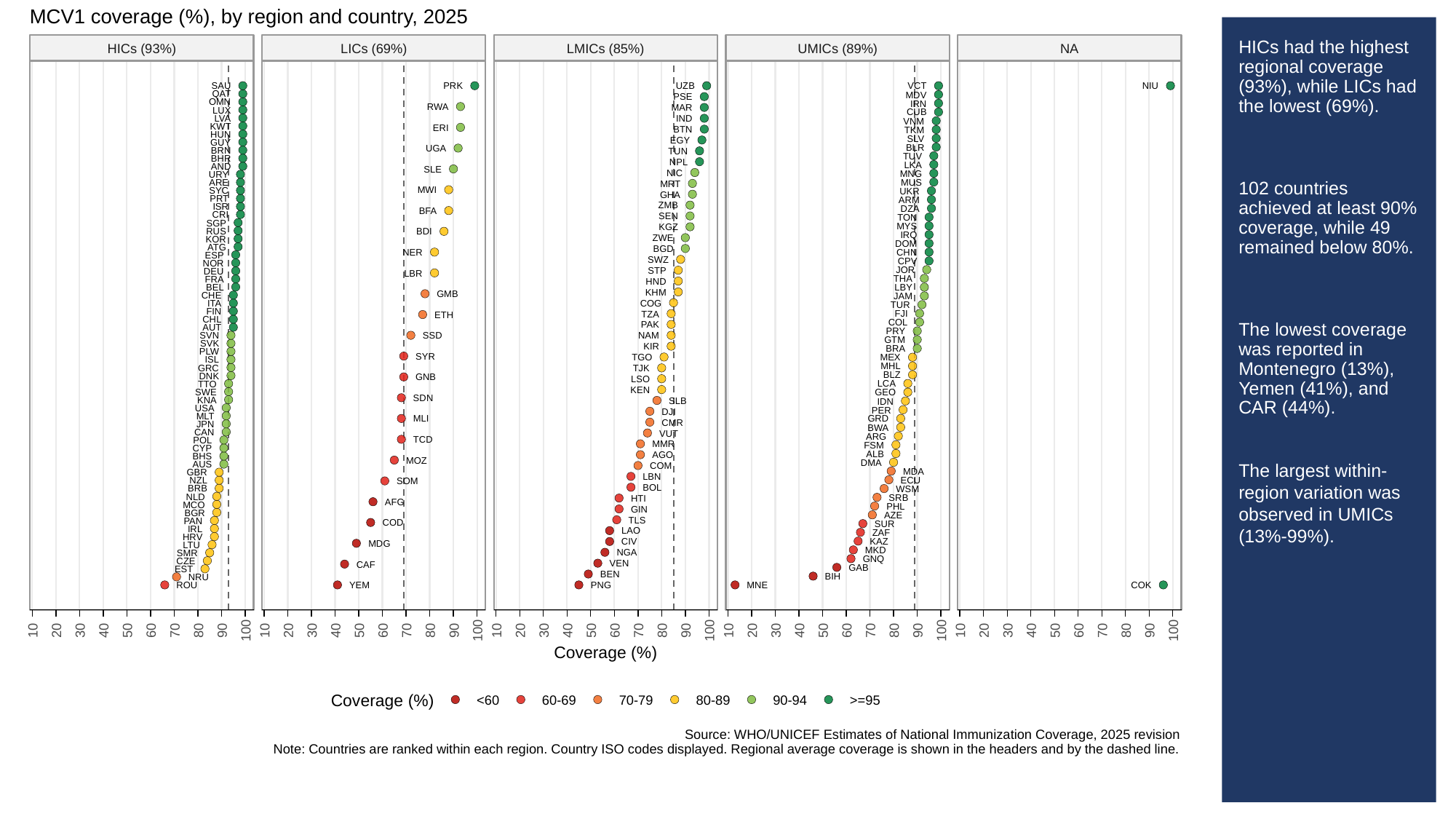

MCV1 coverage (%), by region and country, 2025

HICs (93%)
LICs (69%)
LMICs (85%)
UMICs (89%)
NA

SAU
PRK
UZB
VCT
NIU

QAT
MDV

PSE

OMN

IRN

RWA

MAR

LUX

CUB

LVA
IND

VNM

KWT

ERI

BTN
TKM

HUN

SLV

EGY

GUY

BLR

UGA

BRN
TUN

TUV

BHR

NPL

LKA

AND

SLE

NIC
MNG

URY

MUS
ARE

MRT

MWI

SYC
UKR

GHA

PRT

ARM

ZMB

ISR

DZA

BFA

CRI

SEN

TON

SGP

MYS

KGZ

RUS
BDI

IRQ

ZWE

KOR

DOM

ATG

BGD

NER
CHN

ESP

SWZ

CPV

NOR

JOR

STP
DEU

LBR

THA
FRA

HND

BEL
LBY

KHM

GMB

CHE

JAM

COG
ITA

TUR

FIN

FJI
TZA

ETH

CHL

COL

PAK

AUT

PRY

SVN
SSD
NAM

GTM

SVK

KIR

BRA

PLW

SYR

TGO
MEX

ISL

MHL

GRC
TJK

BLZ

DNK

GNB

LSO

LCA
TTO

KEN

SWE
GEO

SDN

KNA

SLB
IDN

USA

PER

DJI

MLT

MLI
GRD

CMR

JPN

BWA

CAN

VUT

ARG

TCD
POL

MMR

FSM

CYP

ALB

AGO

BHS

MOZ

DMA

AUS

COM

MDA

GBR

LBN

ECU

NZL
SOM

BOL

BRB
WSM

NLD

SRB
HTI

AFG

MCO

PHL

GIN

BGR

AZE

TLS
PAN

COD

SUR

IRL

LAO

ZAF

HRV

KAZ
CIV

MDG

LTU

MKD

NGA
SMR

GNQ

CZE

VEN

CAF

GAB

EST

BEN

BIH
NRU

ROU
YEM
PNG
MNE
COK

10
20
30
40
50
60
70
80
90
100
10
20
30
40
50
60
70
80
90
100
10
20
30
40
50
60
70
80
90
100
10
20
30
40
50
60
70
80
90
100
10
20
30
40
50
60
70
80
90
100
Coverage (%)
Coverage (%)
<60
60-69
70-79
80-89
90-94
>=95

Source: WHO/UNICEF Estimates of National Immunization Coverage, 2025 revision
Note: Countries are ranked within each region. Country ISO codes displayed. Regional average coverage is shown in the headers and by the dashed line.
# HICs had the highest regional coverage (93%), while LICs had the lowest (69%).

102 countries achieved at least 90% coverage, while 49 remained below 80%.

The lowest coverage was reported in Montenegro (13%), Yemen (41%), and CAR (44%).

The largest within-region variation was observed in UMICs (13%-99%).